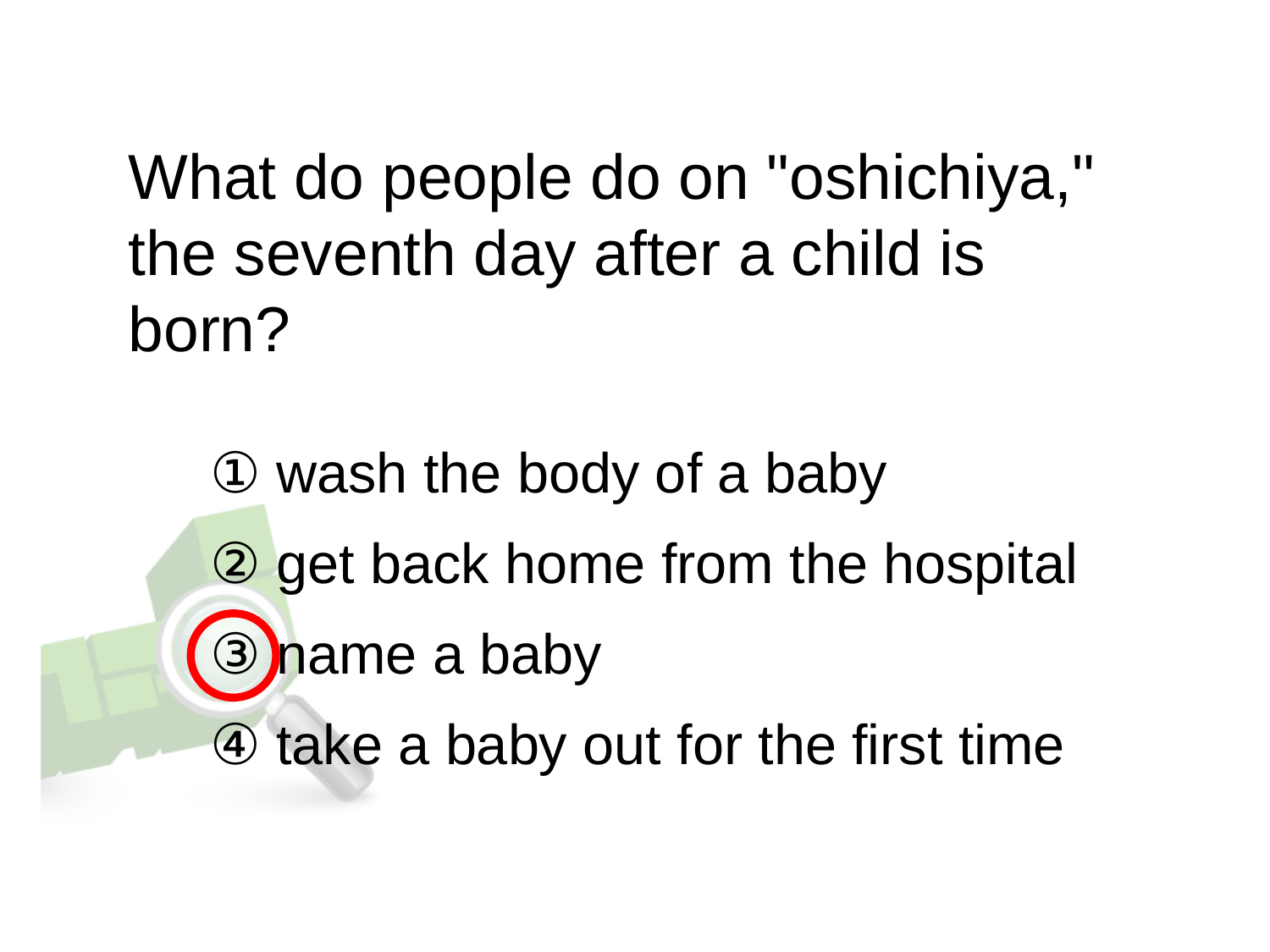

# What do people do on "oshichiya," the seventh day after a child is born?
① wash the body of a baby
② get back home from the hospital
③ name a baby
④ take a baby out for the first time